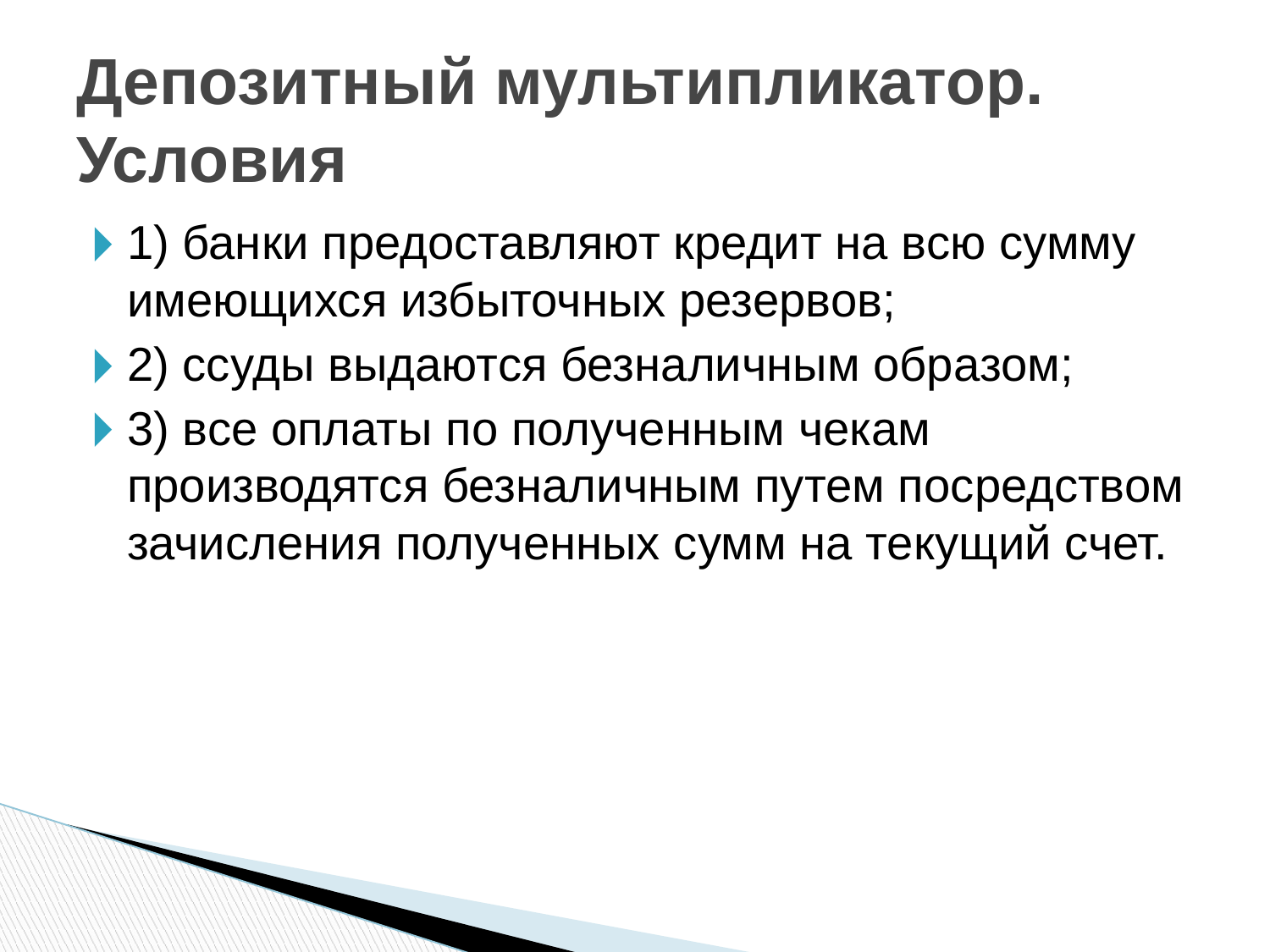

# Депозитный мультипликатор. Условия
1) банки предоставляют кредит на всю сумму имеющихся избыточных резервов;
2) ссуды выдаются безналичным образом;
3) все оплаты по полученным чекам производятся безналичным путем посредством зачисления полученных сумм на текущий счет.